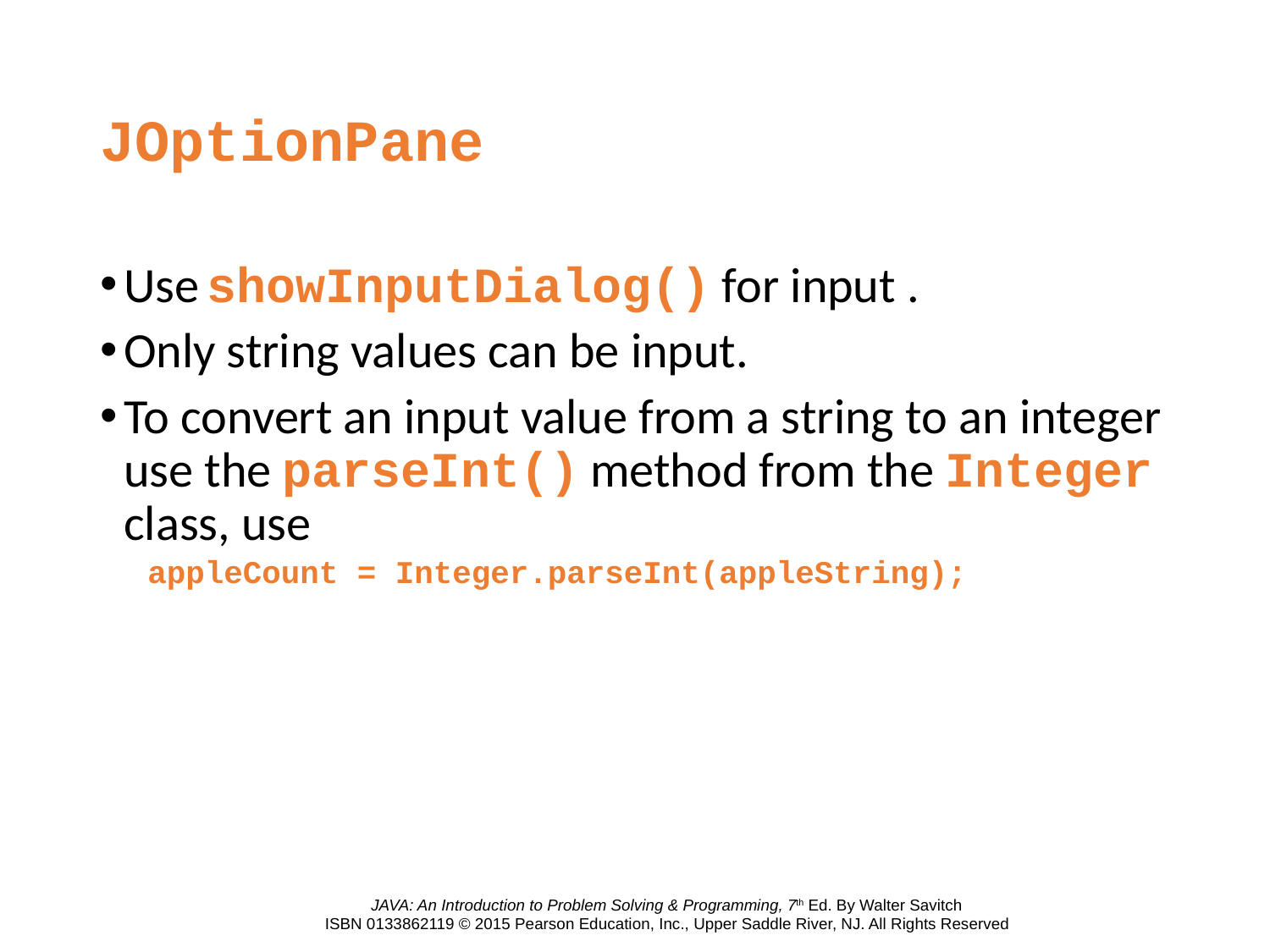

# JOptionPane
Use showInputDialog() for input .
Only string values can be input.
To convert an input value from a string to an integer use the parseInt() method from the Integer class, use
appleCount = Integer.parseInt(appleString);